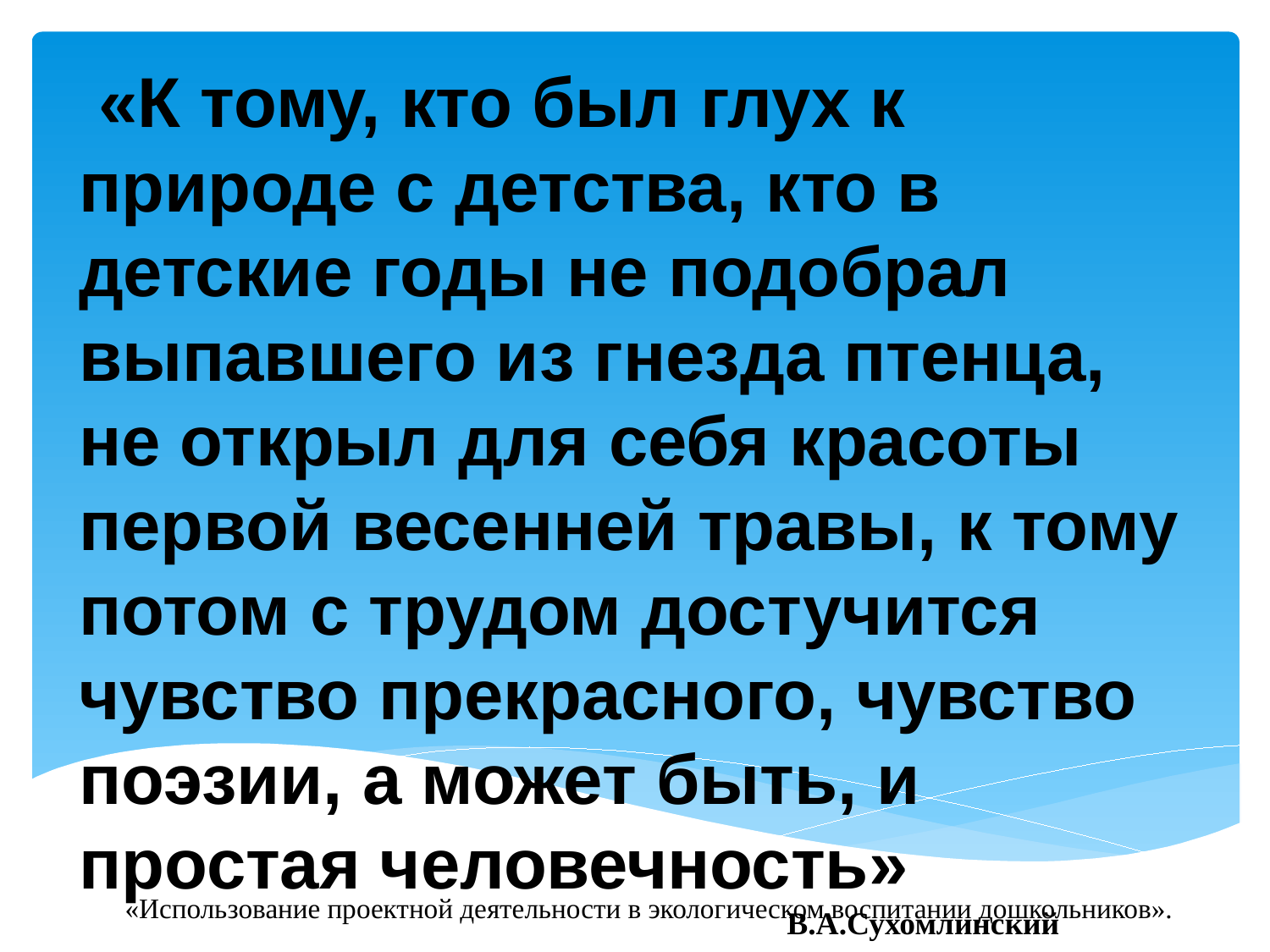

«К тому, кто был глух к природе с детства, кто в детские годы не подобрал выпавшего из гнезда птенца, не открыл для себя красоты первой весенней травы, к тому потом с трудом достучится чувство прекрасного, чувство поэзии, а может быть, и простая человечность»
                                                                                        В.А.Сухомлинский
#

«Использование проектной деятельности в экологическом воспитании дошкольников».